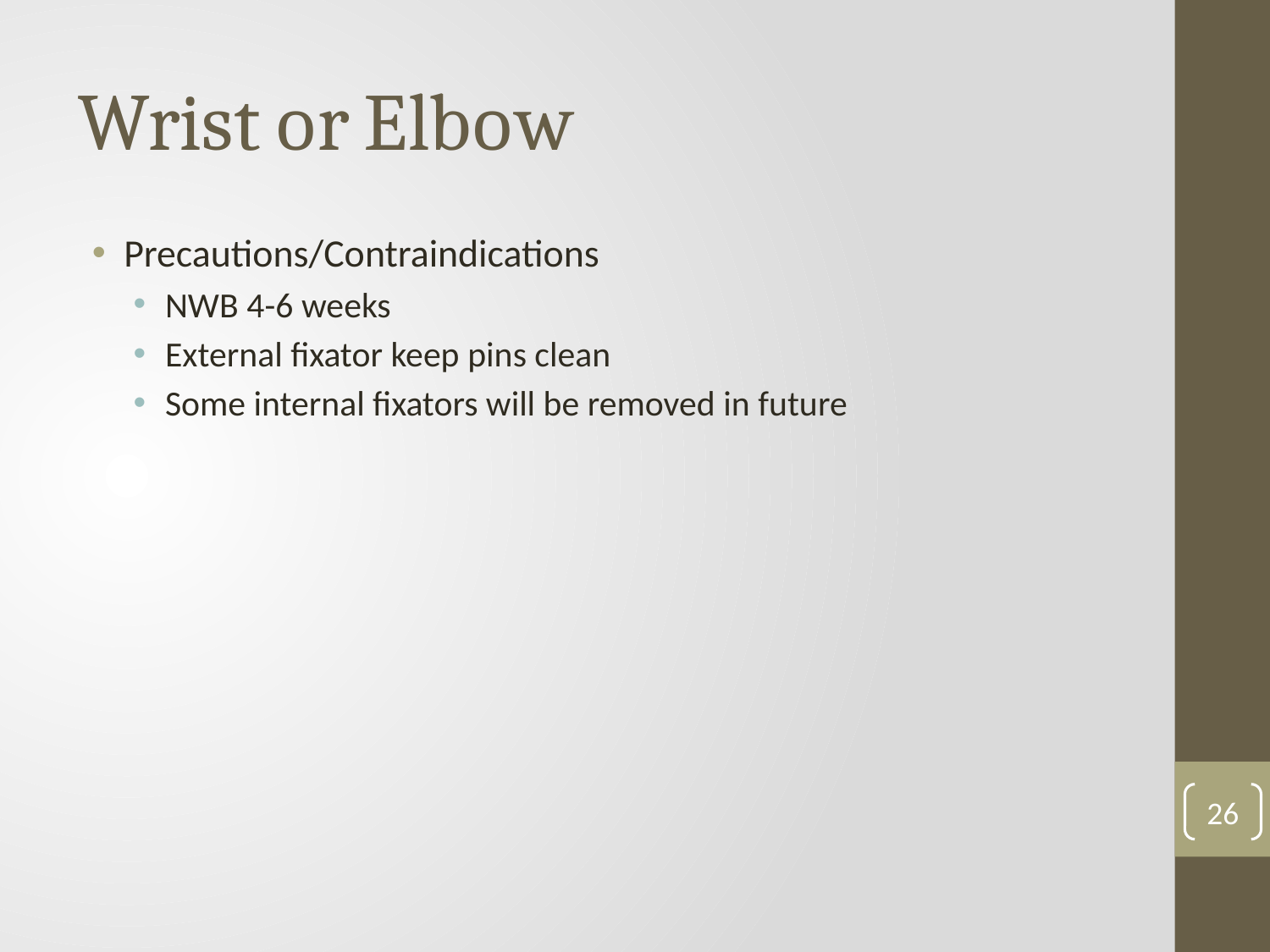

# Wrist or Elbow
Precautions/Contraindications
NWB 4-6 weeks
External fixator keep pins clean
Some internal fixators will be removed in future
26